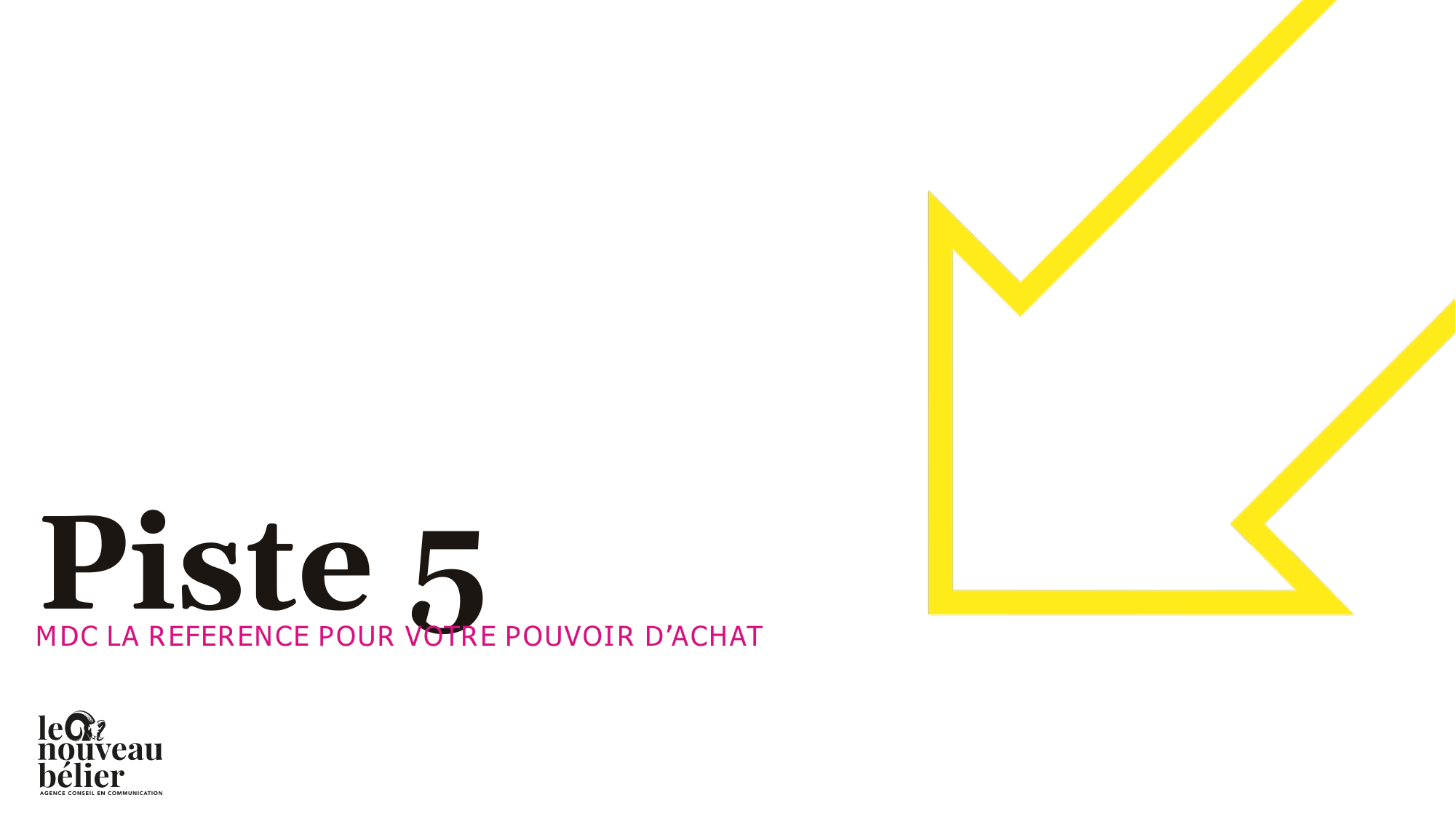

# Piste 5
MDC la reference pour votre pouvoir d’achat